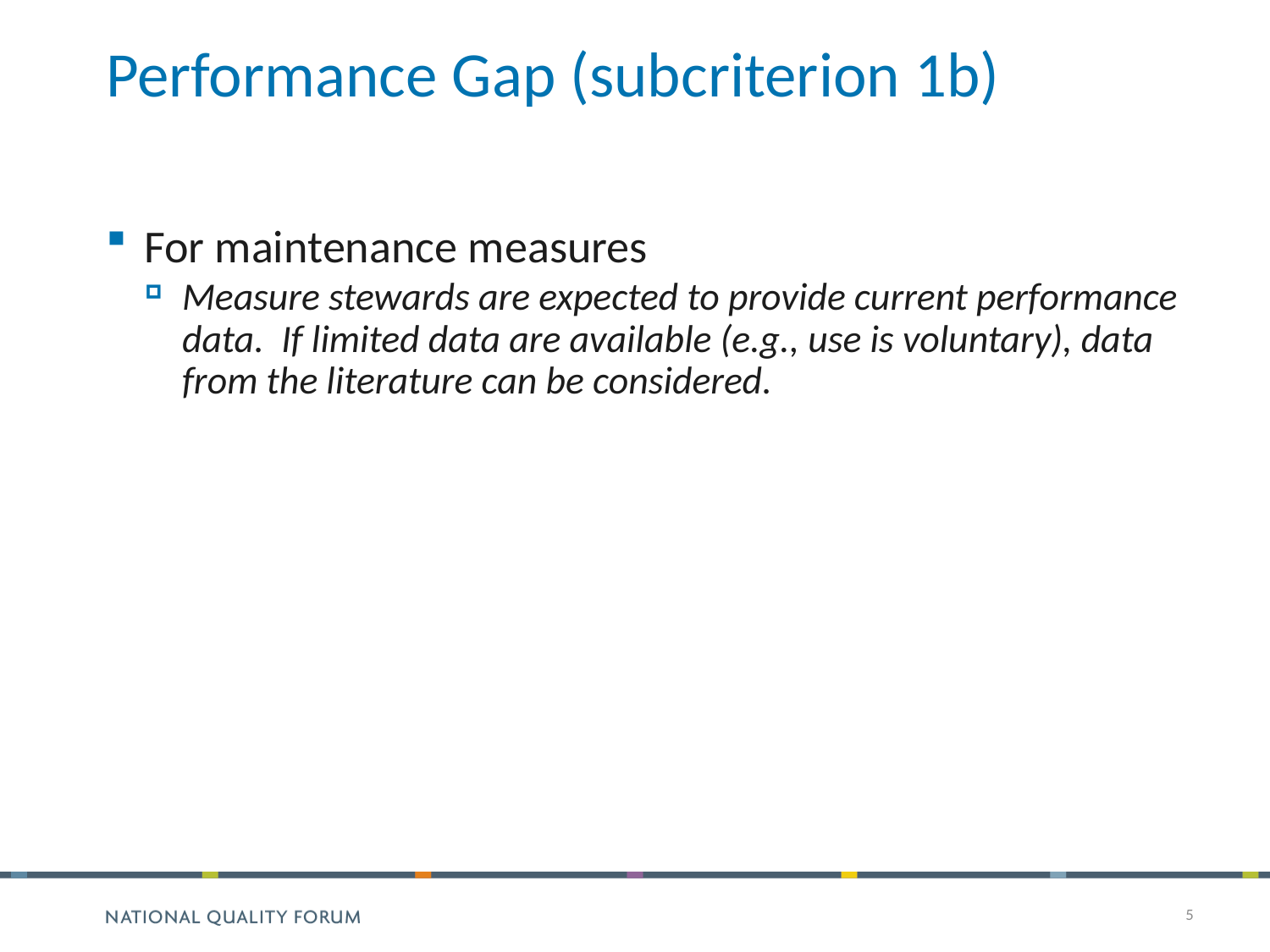

# Performance Gap (subcriterion 1b)
For maintenance measures
Measure stewards are expected to provide current performance data.  If limited data are available (e.g., use is voluntary), data from the literature can be considered.
5